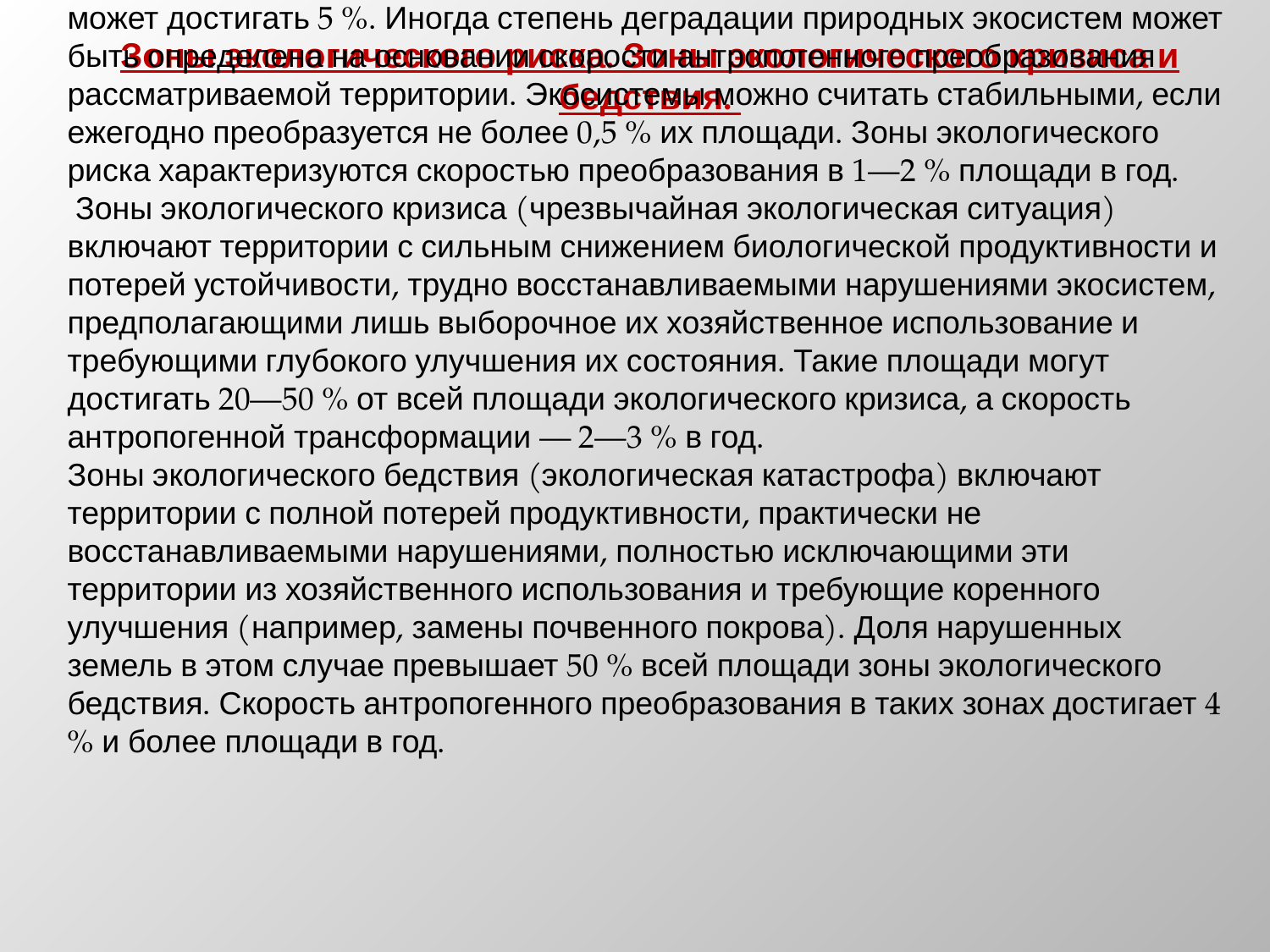

Зоны экологического риска включают в себя территории с заметным снижением биологической продуктивности и устойчивости экосистем при сохранении возможности восстановления их естественного состояния. На таких землях предполагается естественное сокращение хозяйственного их использования и планируется их поверхностное улучшение. Доля таких частично нарушенных территорий не должна превышать 5—20 % всей площади. Отметим, что даже в норме, т.е. в стабильных экосистемах без явного антропогенного влияния, относительная площадь нарушенных земель может достигать 5 %. Иногда степень деградации природных экосистем может быть определена на основании скорости антропогенного преобразования рассматриваемой территории. Экосистемы можно считать стабильными, если ежегодно преобразуется не более 0,5 % их площади. Зоны экологического риска характеризуются скоростью преобразования в 1—2 % площади в год.
 Зоны экологического кризиса (чрезвычайная экологическая ситуация) включают территории с сильным снижением биологической продуктивности и потерей устойчивости, трудно восстанавливаемыми нарушениями экосистем, предполагающими лишь выборочное их хозяйственное использование и требующими глубокого улучшения их состояния. Такие площади могут достигать 20—50 % от всей площади экологического кризиса, а скорость антропогенной трансформации — 2—3 % в год.
Зоны экологического бедствия (экологическая катастрофа) включают территории с полной потерей продуктивности, практически не восстанавливаемыми нарушениями, полностью исключающими эти территории из хозяйственного использования и требующие коренного улучшения (например, замены почвенного покрова). Доля нарушенных земель в этом случае превышает 50 % всей площади зоны экологического бедствия. Скорость антропогенного преобразования в таких зонах достигает 4 % и более площади в год.
Зоны экологического риска. Зоны экологического кризиса и бедствия.